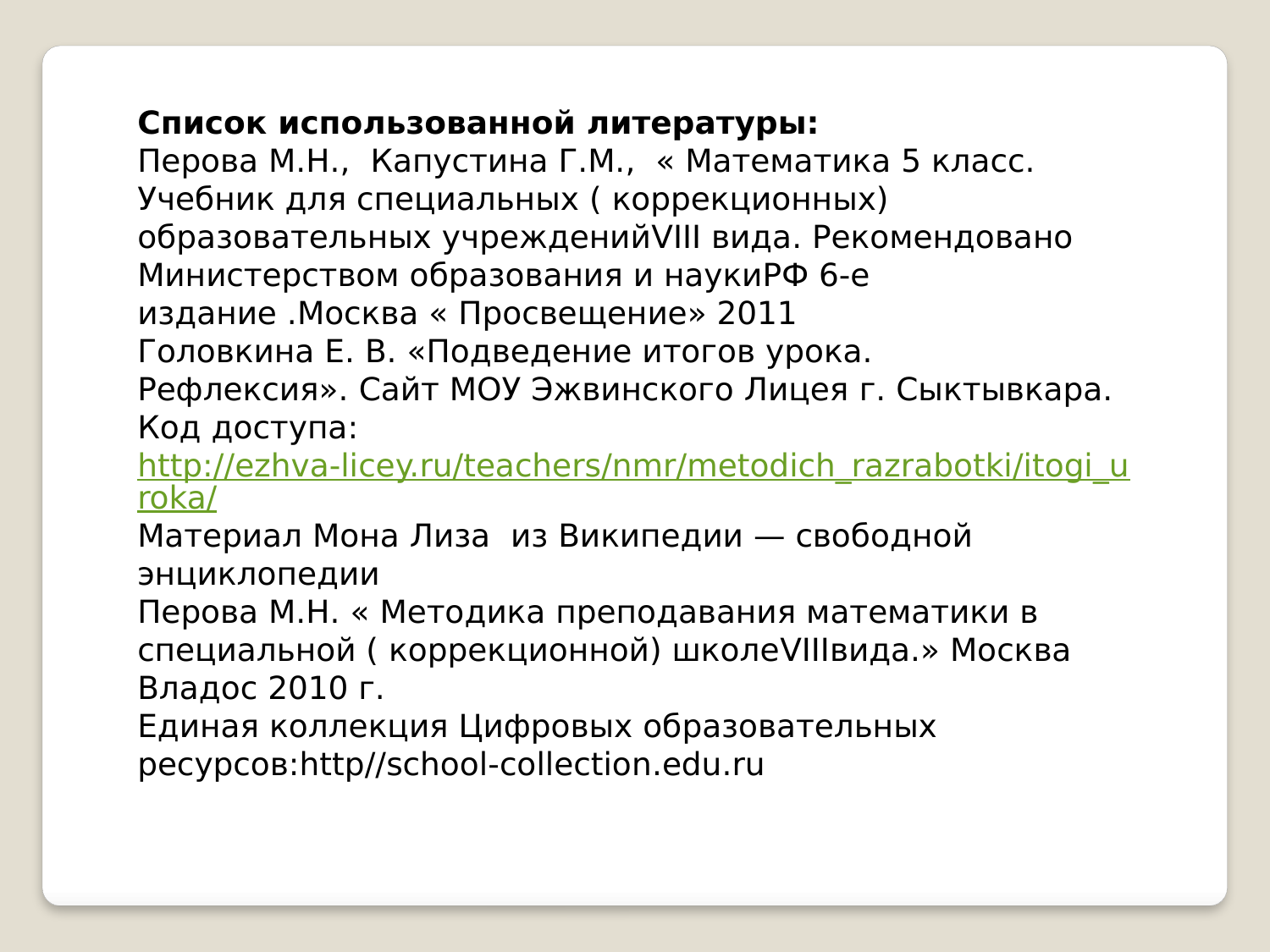

Список использованной литературы:
Перова М.Н.,  Капустина Г.М.,  « Математика 5 класс. Учебник для специальных ( коррекционных) образовательных учрежденийVIII вида. Рекомендовано Министерством образования и наукиРФ 6-е издание .Москва « Просвещение» 2011
Головкина Е. В. «Подведение итогов урока. Рефлексия». Сайт МОУ Эжвинского Лицея г. Сыктывкара. Код доступа: http://ezhva-licey.ru/teachers/nmr/metodich_razrabotki/itogi_uroka/
Материал Мона Лиза  из Википедии — свободной энциклопедии
Перова М.Н. « Методика преподавания математики в специальной ( коррекционной) школеVIIIвида.» Москва Владос 2010 г.
Единая коллекция Цифровых образовательных  ресурсов:http//school-collection.edu.ru